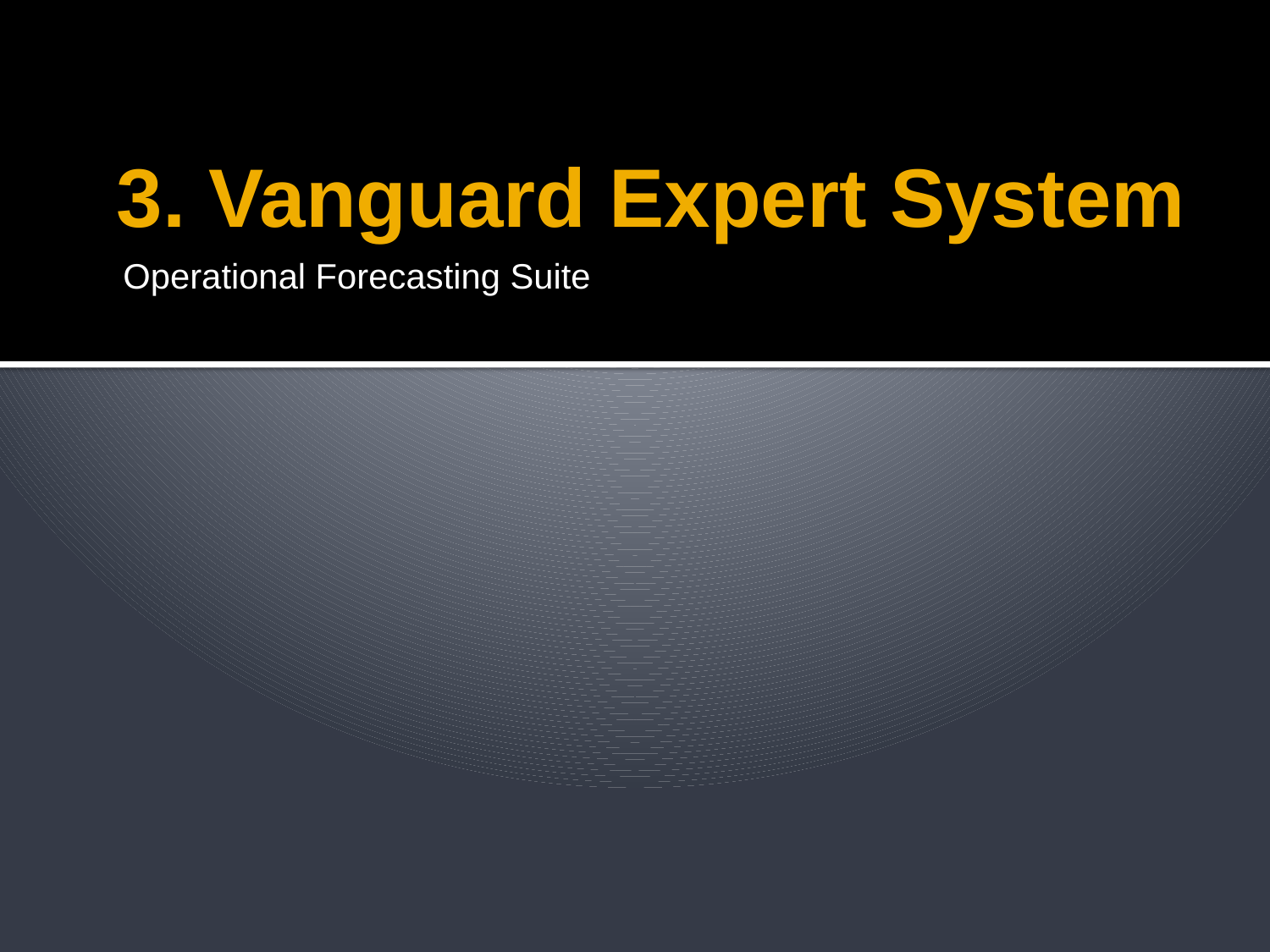

# 3. Vanguard Expert System
Operational Forecasting Suite